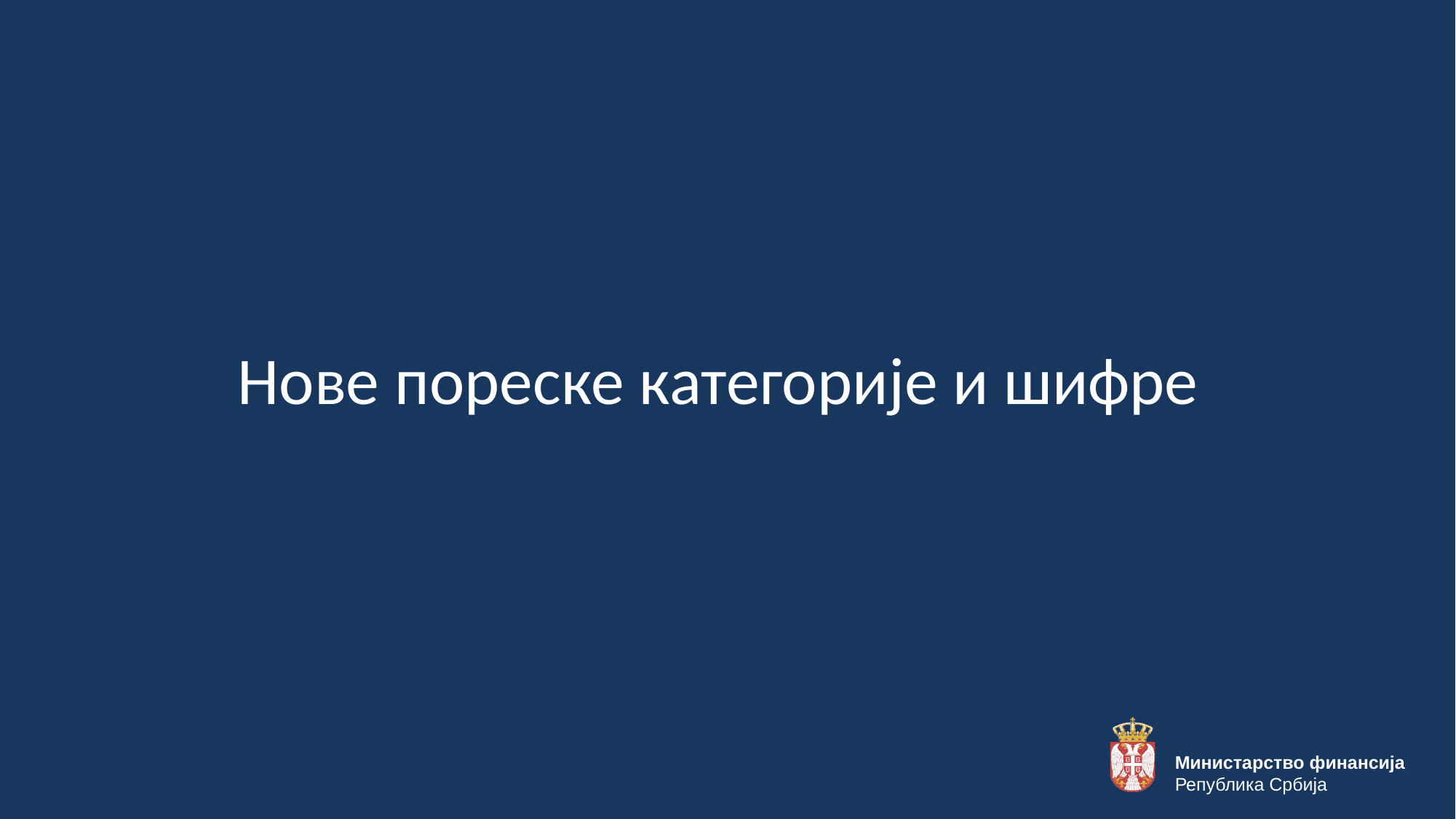

Нове пореске категоријe и шифре

Министарство финансија
Република Србија